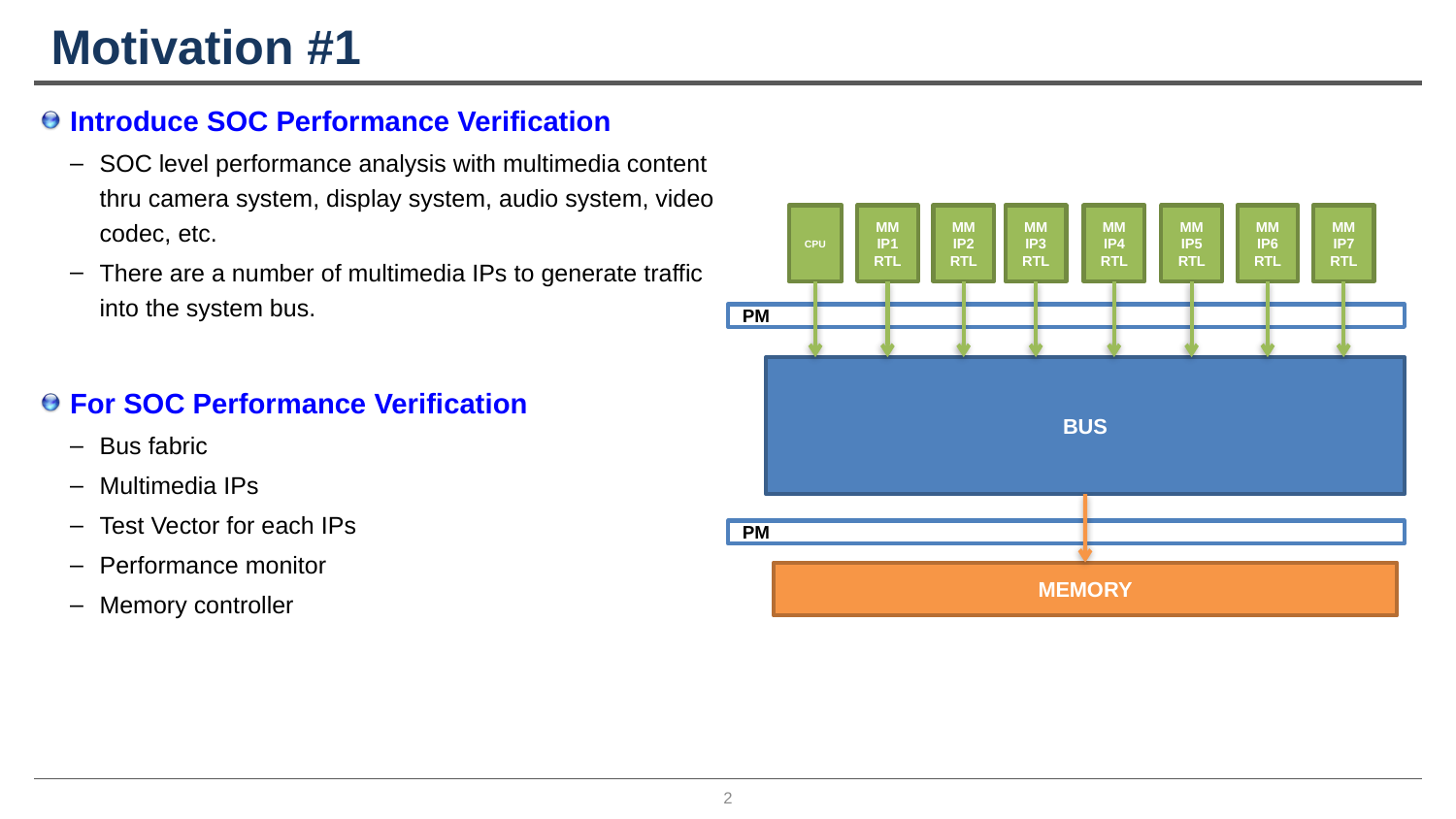

# Motivation #1
Introduce SOC Performance Verification
SOC level performance analysis with multimedia content thru camera system, display system, audio system, video codec, etc.
There are a number of multimedia IPs to generate traffic into the system bus.

For SOC Performance Verification
Bus fabric
Multimedia IPs
Test Vector for each IPs
Performance monitor
Memory controller

CPU
MM
IP1
RTL
MM
IP2
RTL
MM
IP3
RTL
MM
IP4
RTL
MM
IP5
RTL
MM
IP6
RTL
MM
IP7
RTL
PM
BUS
PM
MEMORY
2